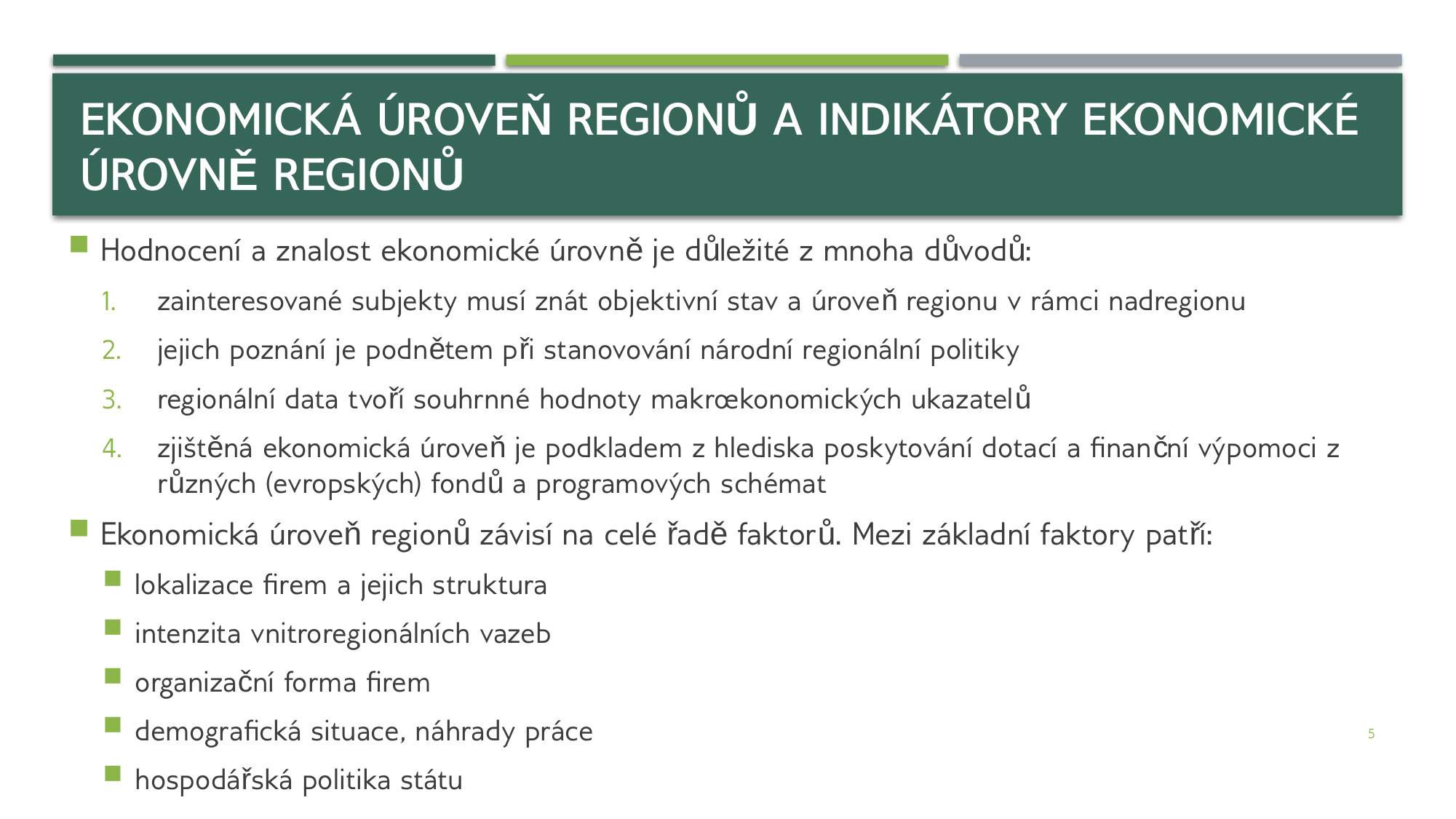

# Ekonomická úroveň regionů a indikátory ekonomické úrovně regionů
Hodnocení a znalost ekonomické úrovně je důležité z mnoha důvodů:
zainteresované subjekty musí znát objektivní stav a úroveň regionu v rámci nadregionu
jejich poznání je podnětem při stanovování národní regionální politiky
regionální data tvoří souhrnné hodnoty makroekonomických ukazatelů
zjištěná ekonomická úroveň je podkladem z hlediska poskytování dotací a finanční výpomoci z různých (evropských) fondů a programových schémat
Ekonomická úroveň regionů závisí na celé řadě faktorů. Mezi základní faktory patří:
lokalizace firem a jejich struktura
intenzita vnitroregionálních vazeb
organizační forma firem
demografická situace, náhrady práce
hospodářská politika státu
5